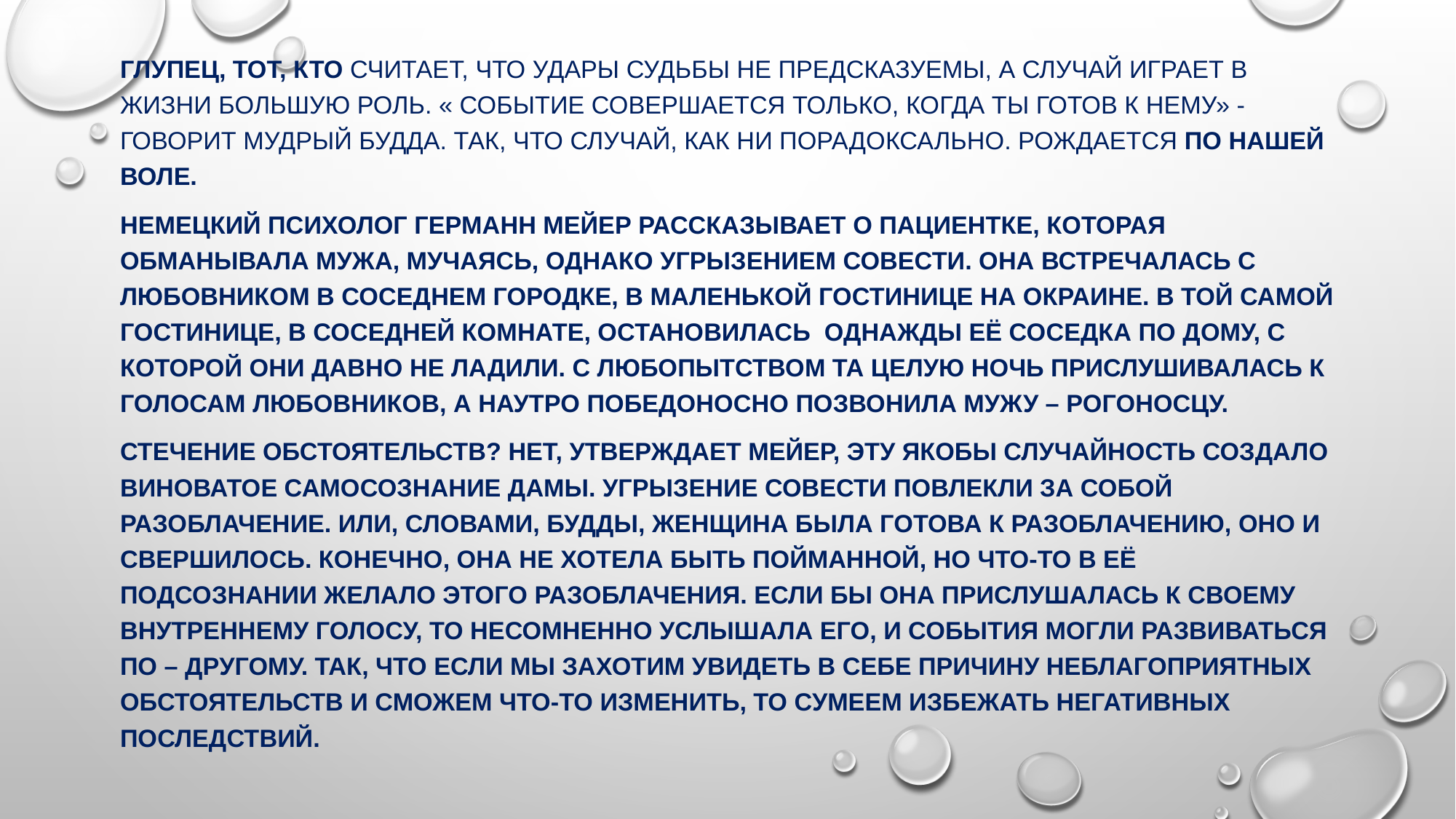

Глупец, тот, кто считает, что удары судьбы не предсказуемы, а случай играет в жизни большую роль. « Событие совершается только, когда ты готов к нему» - говорит мудрый Будда. Так, что случай, как ни порадоксально. Рождается по нашей воле.
Немецкий психолог Германн Мейер рассказывает о пациентке, которая обманывала мужа, мучаясь, однако угрызением совести. Она встречалась с любовником в соседнем городке, в маленькой гостинице на окраине. В той самой гостинице, в соседней комнате, остановилась  однажды её соседка по дому, с которой они давно не ладили. С любопытством та целую ночь прислушивалась к голосам любовников, а наутро победоносно позвонила мужу – рогоносцу.
Стечение обстоятельств? Нет, утверждает Мейер, эту якобы случайность создало виноватое самосознание дамы. Угрызение совести повлекли за собой разоблачение. Или, словами, Будды, женщина была готова к разоблачению, оно и свершилось. Конечно, она не хотела быть пойманной, но что-то в её подсознании желало этого разоблачения. Если бы она прислушалась к своему внутреннему голосу, то несомненно услышала его, и события могли развиваться по – другому. Так, что если мы захотим увидеть в себе причину неблагоприятных обстоятельств и сможем что-то изменить, то сумеем избежать негативных последствий.